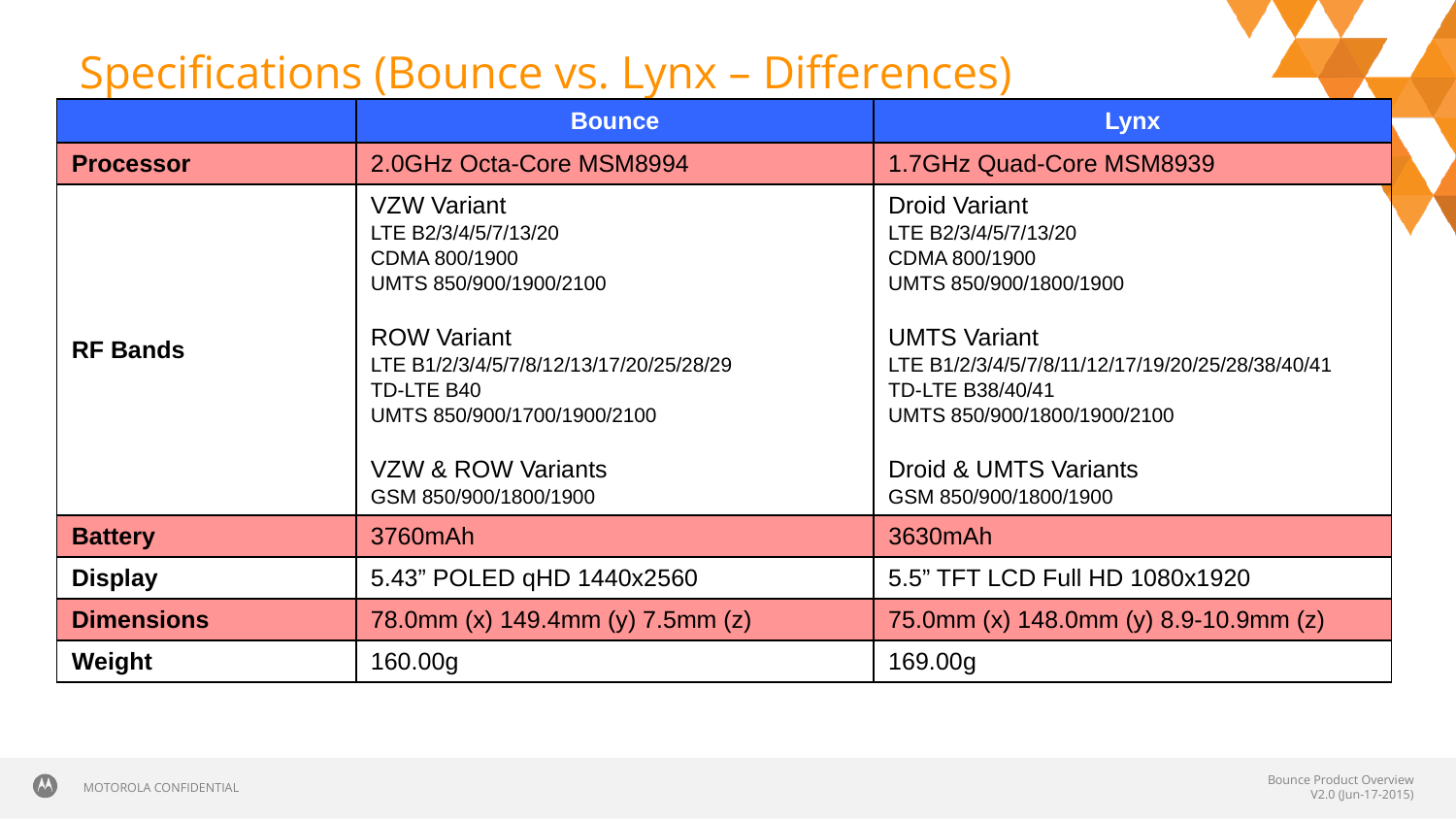

# Specifications (Bounce vs. Lynx – Differences)
|  | Bounce | Lynx |
| --- | --- | --- |
| Processor | 2.0GHz Octa-Core MSM8994 | 1.7GHz Quad-Core MSM8939 |
| RF Bands | VZW Variant LTE B2/3/4/5/7/13/20 CDMA 800/1900 UMTS 850/900/1900/2100 ROW Variant LTE B1/2/3/4/5/7/8/12/13/17/20/25/28/29 TD-LTE B40 UMTS 850/900/1700/1900/2100 VZW & ROW Variants GSM 850/900/1800/1900 | Droid Variant LTE B2/3/4/5/7/13/20 CDMA 800/1900 UMTS 850/900/1800/1900 UMTS Variant LTE B1/2/3/4/5/7/8/11/12/17/19/20/25/28/38/40/41 TD-LTE B38/40/41 UMTS 850/900/1800/1900/2100 Droid & UMTS Variants GSM 850/900/1800/1900 |
| Battery | 3760mAh | 3630mAh |
| Display | 5.43” POLED qHD 1440x2560 | 5.5” TFT LCD Full HD 1080x1920 |
| Dimensions | 78.0mm (x) 149.4mm (y) 7.5mm (z) | 75.0mm (x) 148.0mm (y) 8.9-10.9mm (z) |
| Weight | 160.00g | 169.00g |